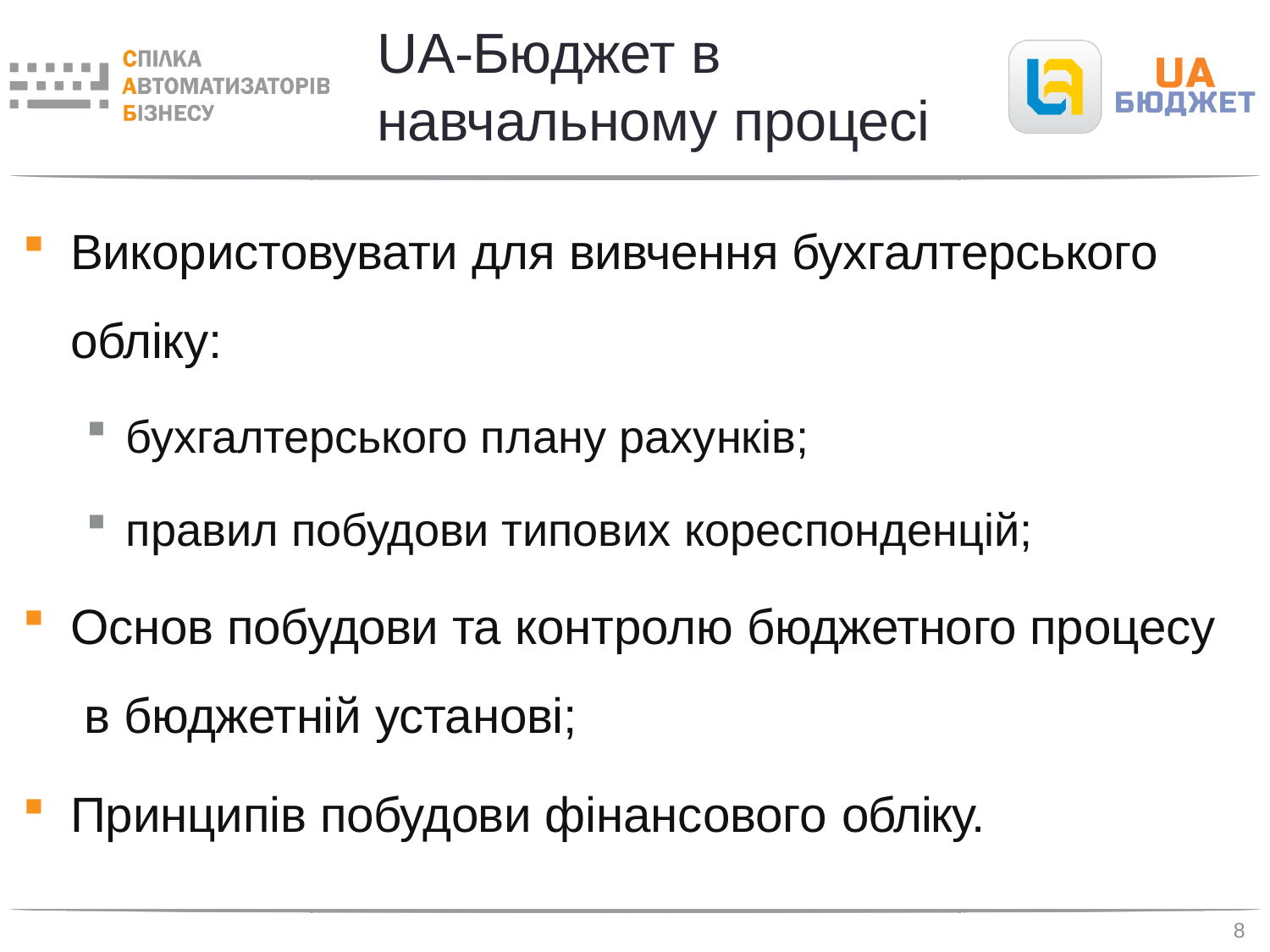

# UA-Бюджет в
навчальному процесі

Використовувати для вивчення бухгалтерського  обліку:
бухгалтерського плану рахунків;
правил побудови типових кореспонденцій;
Основ побудови та контролю бюджетного процесу  в бюджетній установі;
Принципів побудови фінансового обліку.
8